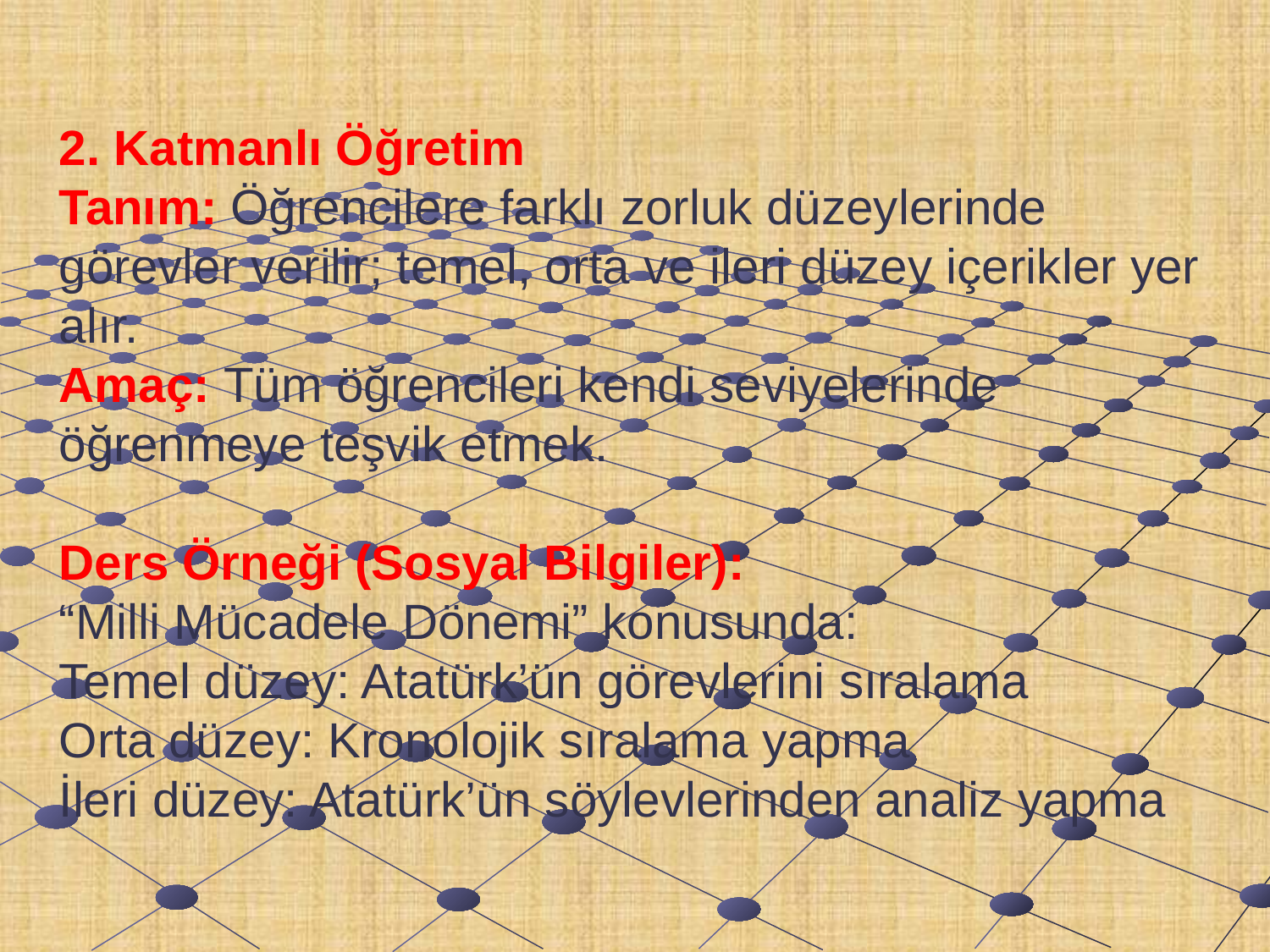

# 2. Katmanlı Öğretim Tanım: Öğrencilere farklı zorluk düzeylerinde görevler verilir; temel, orta ve ileri düzey içerikler yer alır. Amaç: Tüm öğrencileri kendi seviyelerinde öğrenmeye teşvik etmek. Ders Örneği (Sosyal Bilgiler): “Milli Mücadele Dönemi” konusunda: Temel düzey: Atatürk’ün görevlerini sıralama Orta düzey: Kronolojik sıralama yapma İleri düzey: Atatürk’ün söylevlerinden analiz yapma